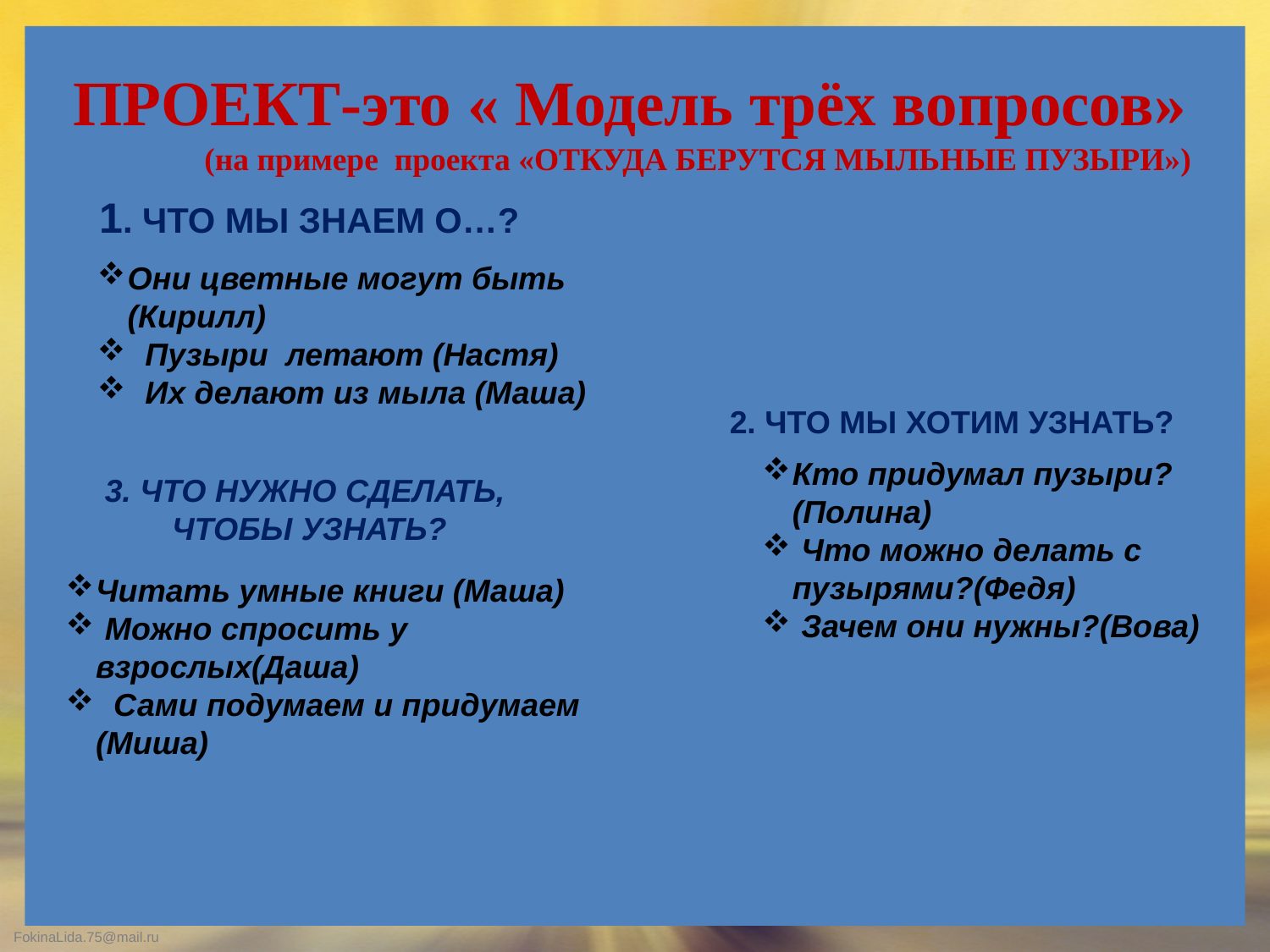

ПРОЕКТ-это « Модель трёх вопросов»
                      (на примере  проекта «ОТКУДА БЕРУТСЯ МЫЛЬНЫЕ ПУЗЫРИ»)
1. ЧТО МЫ ЗНАЕМ О…?
Они цветные могут быть (Кирилл)
  Пузыри  летают (Настя)
  Их делают из мыла (Маша)
2. ЧТО МЫ ХОТИМ УЗНАТЬ?
Кто придумал пузыри?(Полина)
 Что можно делать с пузырями?(Федя)
 Зачем они нужны?(Вова)
3. ЧТО НУЖНО СДЕЛАТЬ,
ЧТОБЫ УЗНАТЬ?
Читать умные книги (Маша)
 Можно спросить у взрослых(Даша)
  Сами подумаем и придумаем (Миша)